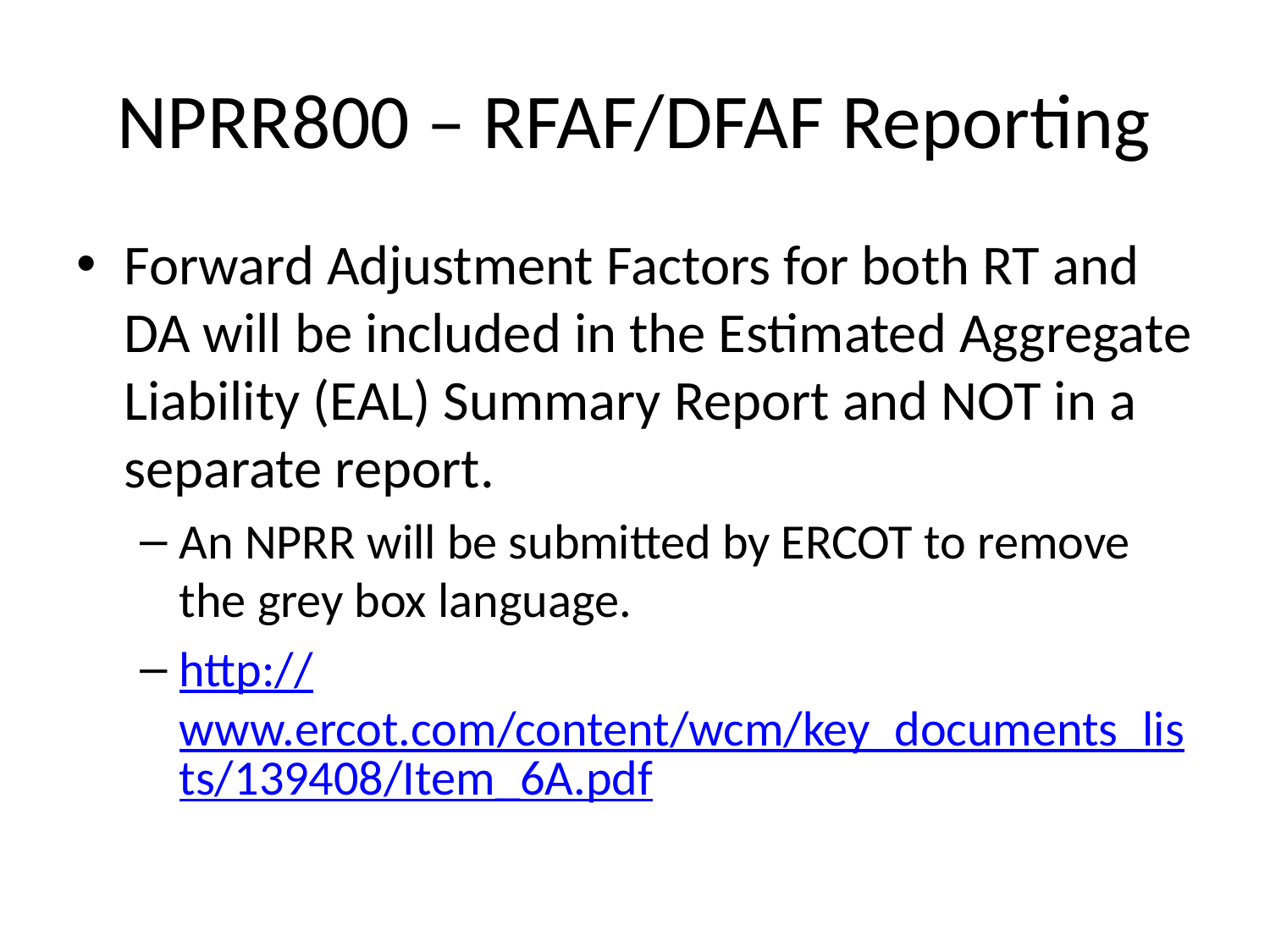

# NPRR800 – RFAF/DFAF Reporting
Forward Adjustment Factors for both RT and DA will be included in the Estimated Aggregate Liability (EAL) Summary Report and NOT in a separate report.
An NPRR will be submitted by ERCOT to remove the grey box language.
http://www.ercot.com/content/wcm/key_documents_lists/139408/Item_6A.pdf